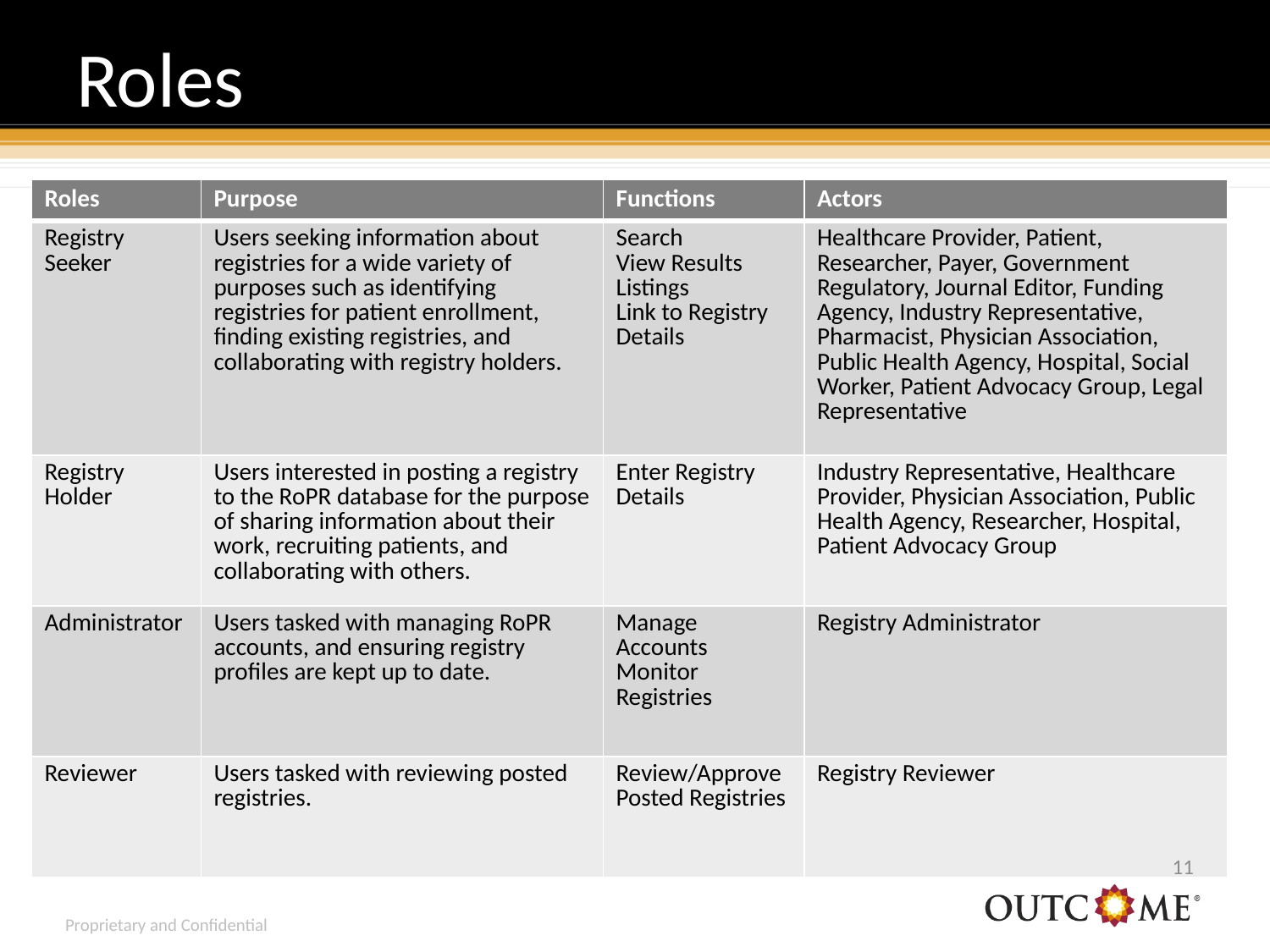

# Roles
| Roles | Purpose | Functions | Actors |
| --- | --- | --- | --- |
| Registry Seeker | Users seeking information about registries for a wide variety of purposes such as identifying registries for patient enrollment, finding existing registries, and collaborating with registry holders. | Search View Results Listings Link to Registry Details | Healthcare Provider, Patient, Researcher, Payer, Government Regulatory, Journal Editor, Funding Agency, Industry Representative, Pharmacist, Physician Association, Public Health Agency, Hospital, Social Worker, Patient Advocacy Group, Legal Representative |
| Registry Holder | Users interested in posting a registry to the RoPR database for the purpose of sharing information about their work, recruiting patients, and collaborating with others. | Enter Registry Details | Industry Representative, Healthcare Provider, Physician Association, Public Health Agency, Researcher, Hospital, Patient Advocacy Group |
| Administrator | Users tasked with managing RoPR accounts, and ensuring registry profiles are kept up to date. | Manage Accounts Monitor Registries | Registry Administrator |
| Reviewer | Users tasked with reviewing posted registries. | Review/Approve Posted Registries | Registry Reviewer |
11